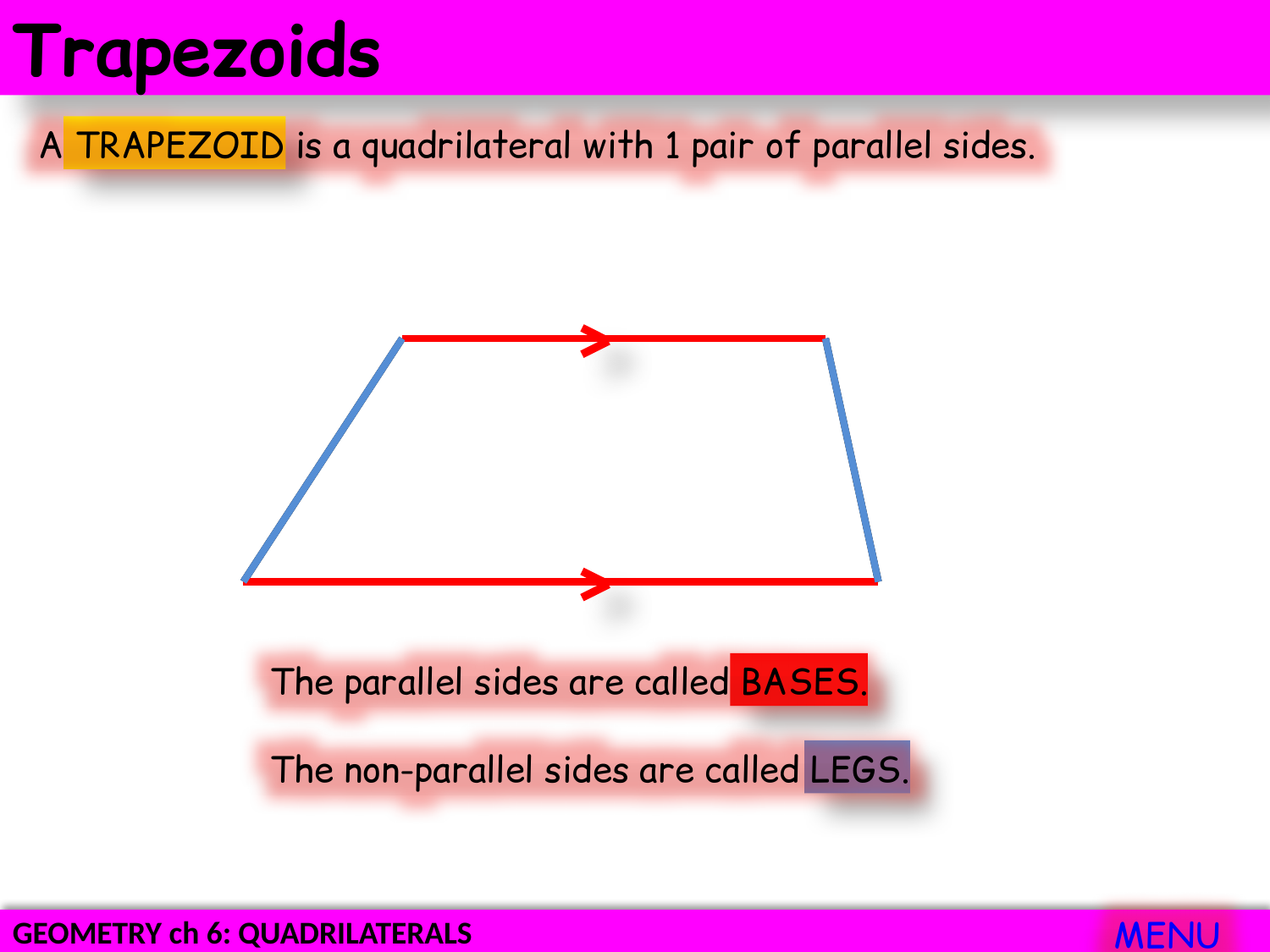

Trapezoids
A TRAPEZOID is a quadrilateral with 1 pair of parallel sides.

The parallel sides are called BASES.

The non-parallel sides are called LEGS.

MENU
GEOMETRY ch 6: QUADRILATERALS